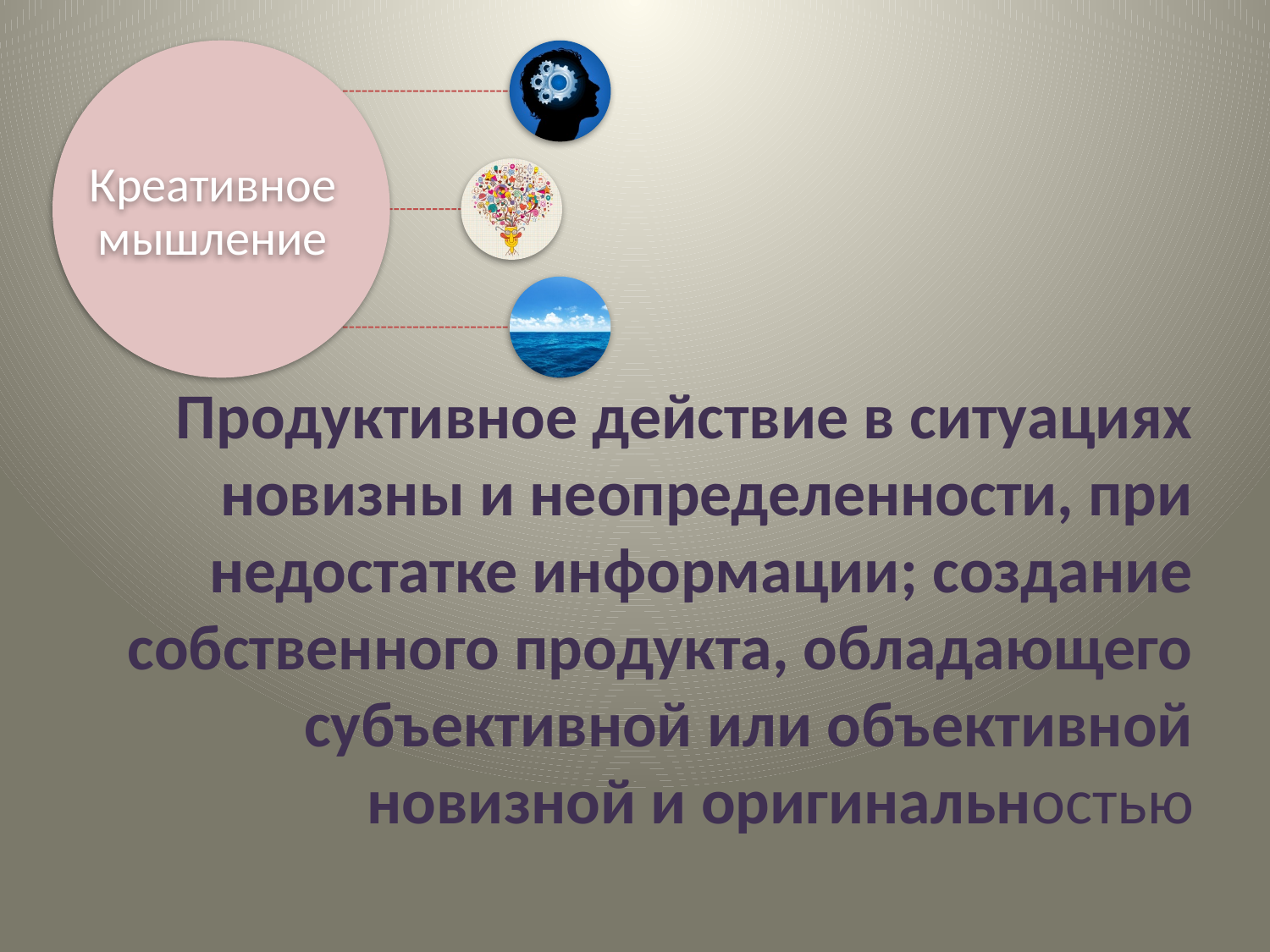

Креативное мышление

#

Продуктивное действие в ситуациях новизны и неопределенности, при недостатке информации; создание собственного продукта, обладающего субъективной или объективной новизной и оригинальностью